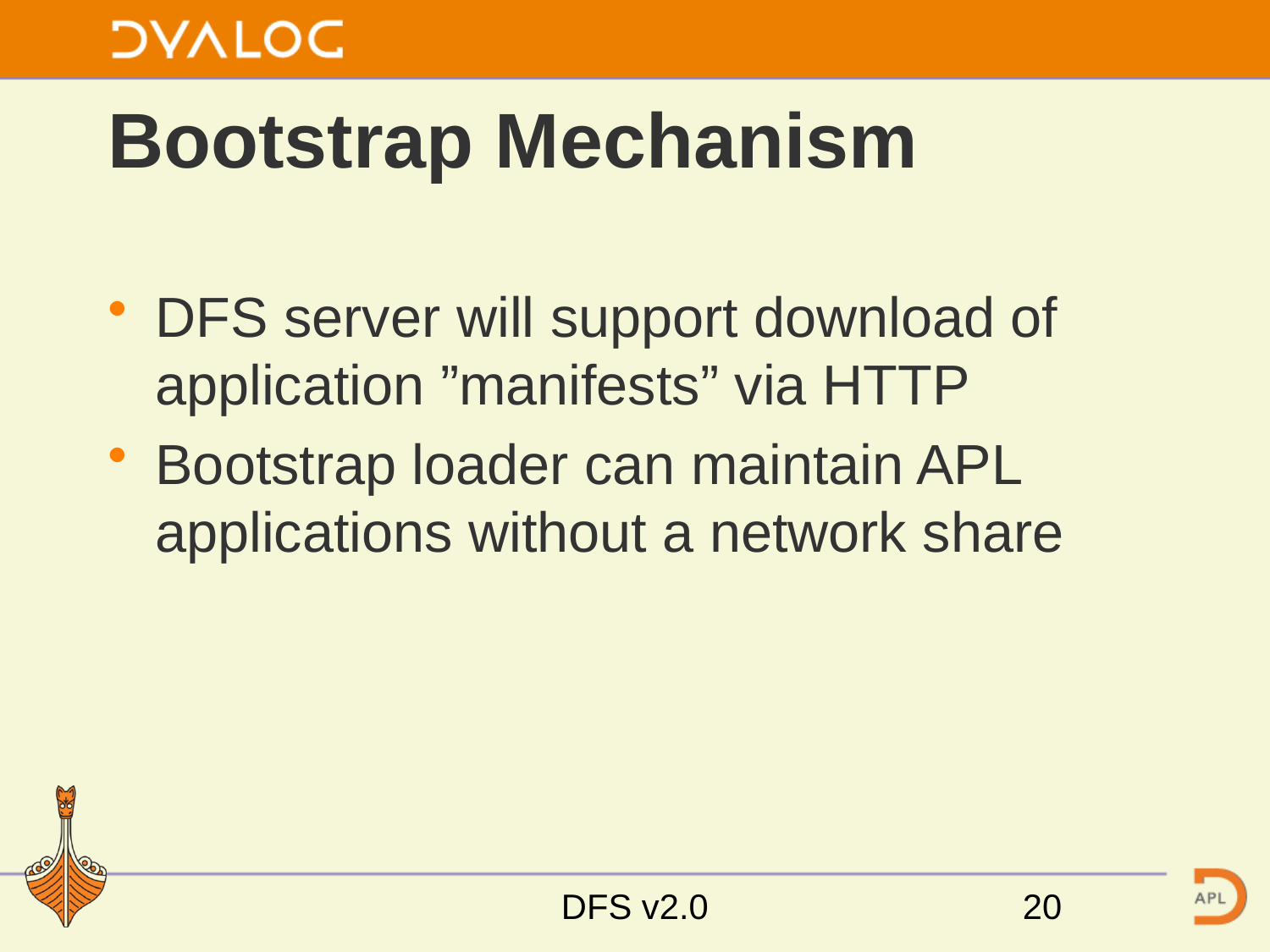

# Bootstrap Mechanism
DFS server will support download of application ”manifests” via HTTP
Bootstrap loader can maintain APL applications without a network share

DFS v2.0
20